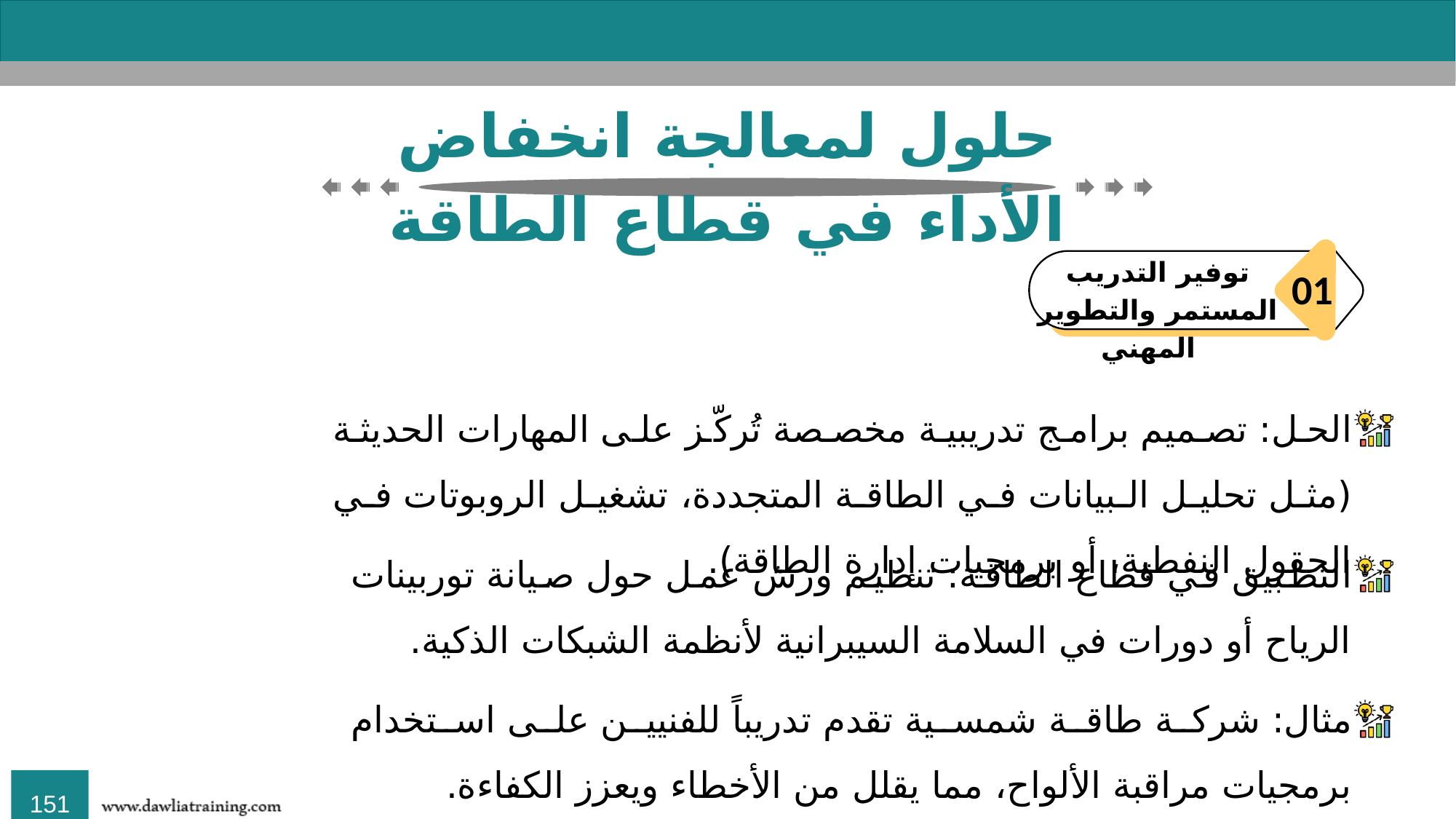

حلول لمعالجة انخفاض الأداء في قطاع الطاقة

توفير التدريب المستمر والتطوير المهني
01
الحل: تصميم برامج تدريبية مخصصة تُركّز على المهارات الحديثة (مثل تحليل البيانات في الطاقة المتجددة، تشغيل الروبوتات في الحقول النفطية، أو برمجيات إدارة الطاقة).
التطبيق في قطاع الطاقة: تنظيم ورش عمل حول صيانة توربينات الرياح أو دورات في السلامة السيبرانية لأنظمة الشبكات الذكية.
مثال: شركة طاقة شمسية تقدم تدريباً للفنيين على استخدام برمجيات مراقبة الألواح، مما يقلل من الأخطاء ويعزز الكفاءة.